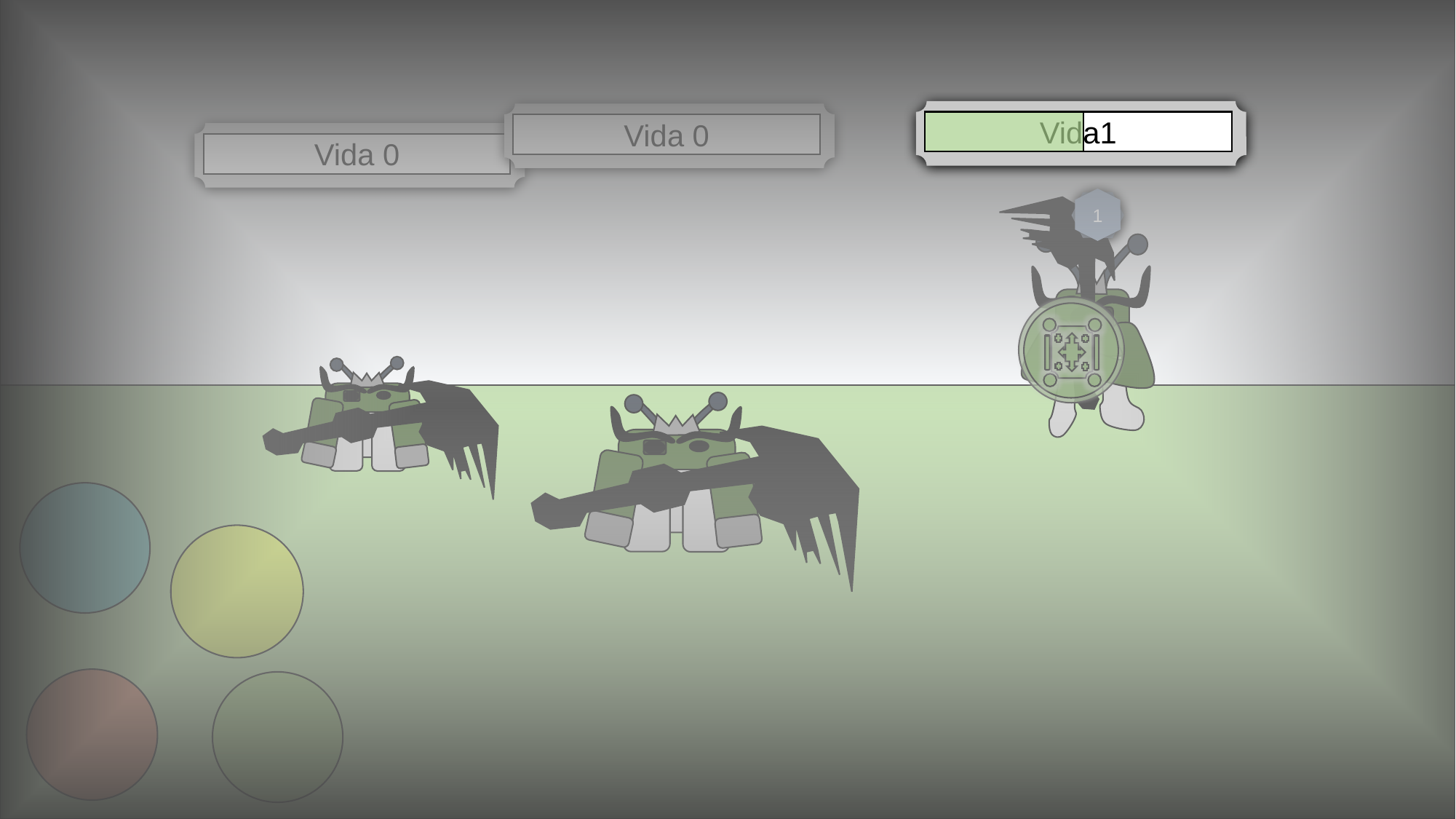

3

Vida1

Vida 0

Vida 0

1